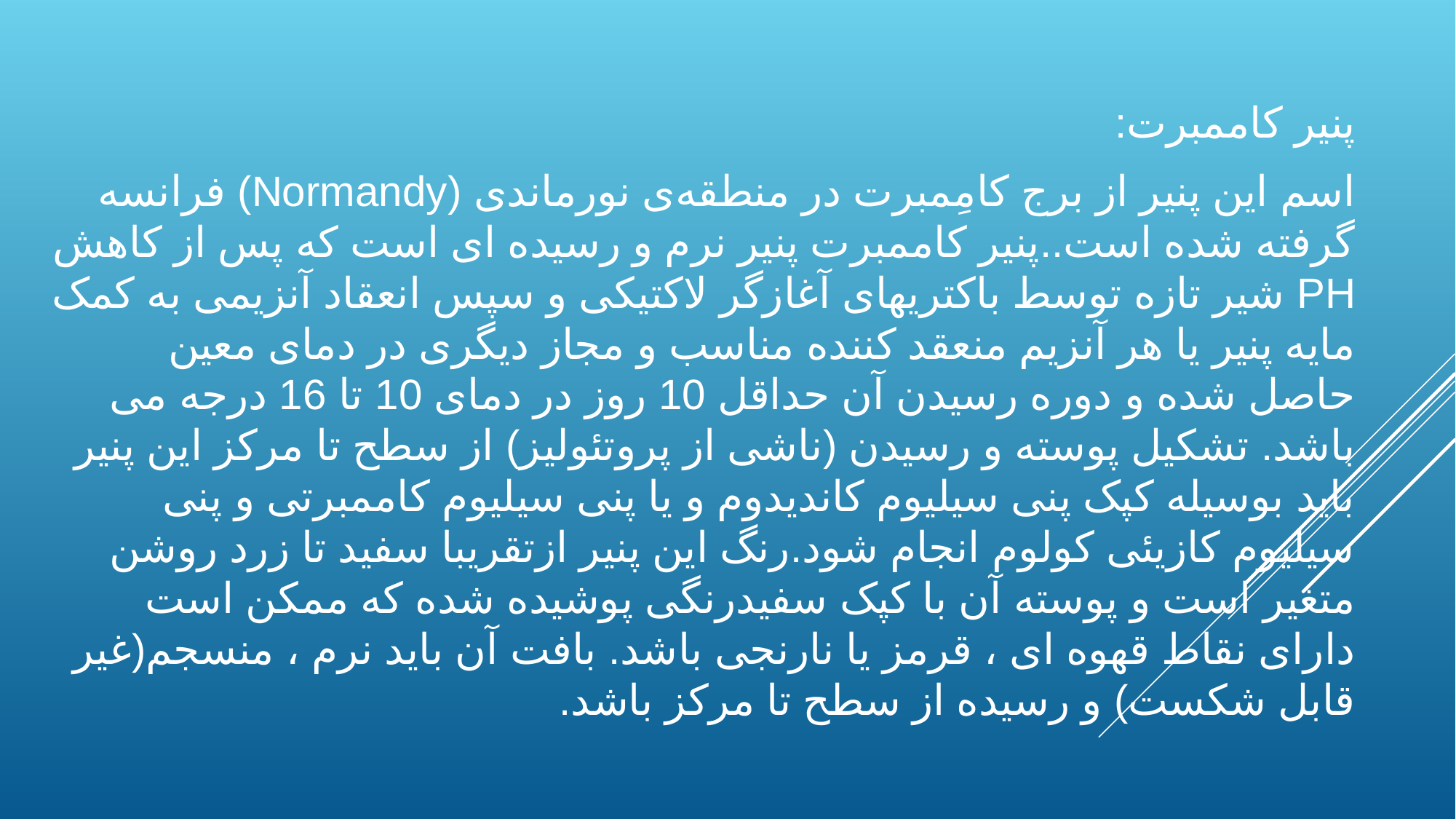

پنیر کاممبرت:
اسم این پنیر از برج کامِمبرت در منطقه‌ی نورماندی (Normandy) فرانسه گرفته شده است..پنیر کاممبرت پنیر نرم و رسیده ای است که پس از کاهش PH شیر تازه توسط باکتریهای آغازگر لاکتیکی و سپس انعقاد آنزیمی به کمک مایه پنیر یا هر آنزیم منعقد کننده مناسب و مجاز دیگری در دمای معین حاصل شده و دوره رسیدن آن حداقل 10 روز در دمای 10 تا 16 درجه می باشد. تشکیل پوسته و رسیدن (ناشی از پروتئولیز) از سطح تا مرکز این پنیر باید بوسیله کپک پنی سیلیوم کاندیدوم و یا پنی سیلیوم کاممبرتی و پنی سیلیوم کازیئی کولوم انجام شود.رنگ این پنیر ازتقریبا سفید تا زرد روشن متغیر است و پوسته آن با کپک سفیدرنگی پوشیده شده که ممکن است دارای نقاط قهوه ای ، قرمز یا نارنجی باشد. بافت آن باید نرم ، منسجم(غیر قابل شکست) و رسیده از سطح تا مرکز باشد.